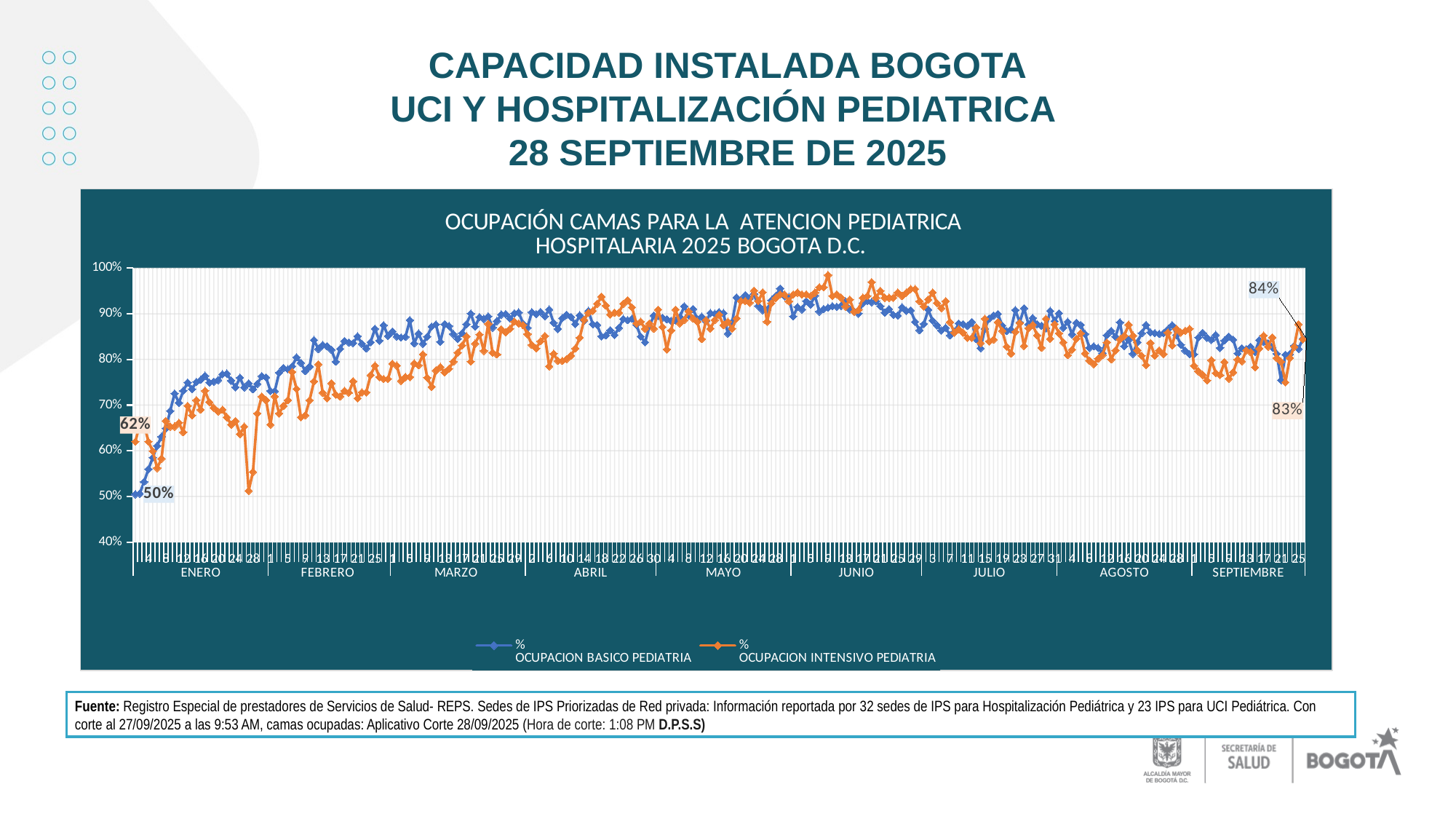

# CAPACIDAD INSTALADA BOGOTA UCI Y HOSPITALIZACIÓN PEDIATRICA 28 SEPTIEMBRE DE 2025

### Chart: OCUPACIÓN CAMAS PARA LA  ATENCION PEDIATRICA
HOSPITALARIA 2025 BOGOTA D.C.

| Category | %
OCUPACION BASICO PEDIATRIA | %
OCUPACION INTENSIVO PEDIATRIA |
|---|---|---|
| 1 | 0.5047683923705722 | 0.6198347107438017 |
| 2 | 0.5061307901907357 | 0.6570247933884298 |
| 3 | 0.532016348773842 | 0.6570247933884298 |
| 4 | 0.5599455040871935 | 0.6198347107438017 |
| 5 | 0.5851498637602179 | 0.5991735537190083 |
| 6 | 0.6110354223433242 | 0.5619834710743802 |
| 7 | 0.6307901907356949 | 0.5826446280991735 |
| 8 | 0.6491825613079019 | 0.6652892561983471 |
| 9 | 0.6873297002724795 | 0.6528925619834711 |
| 10 | 0.7254768392370572 | 0.6528925619834711 |
| 11 | 0.7050408719346049 | 0.6611570247933884 |
| 12 | 0.7316076294277929 | 0.640495867768595 |
| 13 | 0.7493188010899182 | 0.6983471074380165 |
| 14 | 0.7350136239782016 | 0.6776859504132231 |
| 15 | 0.7506811989100818 | 0.7107438016528925 |
| 16 | 0.7554495912806539 | 0.6900826446280992 |
| 17 | 0.7643051771117166 | 0.731404958677686 |
| 18 | 0.7493188010899182 | 0.7066115702479339 |
| 19 | 0.7513623978201635 | 0.6942148760330579 |
| 20 | 0.7547683923705722 | 0.6859504132231405 |
| 21 | 0.7677111716621253 | 0.6900826446280992 |
| 22 | 0.7690735694822888 | 0.6735537190082644 |
| 23 | 0.7534059945504087 | 0.6570247933884298 |
| 24 | 0.739100817438692 | 0.6652892561983471 |
| 25 | 0.7602179836512262 | 0.6363636363636364 |
| 26 | 0.7384196185286104 | 0.6528925619834711 |
| 27 | 0.747766323024055 | 0.512396694214876 |
| 28 | 0.7347079037800688 | 0.5537190082644629 |
| 29 | 0.7463917525773196 | 0.6818181818181818 |
| 30 | 0.763573883161512 | 0.71900826446281 |
| 31 | 0.7608247422680412 | 0.7107438016528925 |
| 1 | 0.7312714776632302 | 0.6570247933884298 |
| 2 | 0.7305841924398625 | 0.71900826446281 |
| 3 | 0.7711340206185567 | 0.6818181818181818 |
| 4 | 0.7814432989690722 | 0.6983471074380165 |
| 5 | 0.7786941580756014 | 0.7107438016528925 |
| 6 | 0.7848797250859106 | 0.7727272727272727 |
| 7 | 0.8048109965635739 | 0.7355371900826446 |
| 8 | 0.7924398625429553 | 0.6735537190082644 |
| 9 | 0.7745704467353952 | 0.6776859504132231 |
| 10 | 0.784192439862543 | 0.7107438016528925 |
| 11 | 0.8426116838487973 | 0.7520661157024794 |
| 12 | 0.822680412371134 | 0.7892561983471075 |
| 13 | 0.8316151202749141 | 0.7272727272727273 |
| 14 | 0.8288659793814434 | 0.7148760330578512 |
| 15 | 0.8213058419243986 | 0.7479338842975206 |
| 16 | 0.7951890034364261 | 0.7231404958677686 |
| 17 | 0.8233676975945017 | 0.71900826446281 |
| 18 | 0.8405498281786942 | 0.731404958677686 |
| 19 | 0.8371134020618557 | 0.7272727272727273 |
| 20 | 0.8357388316151203 | 0.7520661157024794 |
| 21 | 0.8508591065292096 | 0.7148760330578512 |
| 22 | 0.8343642611683849 | 0.7280334728033473 |
| 23 | 0.8240549828178694 | 0.7280334728033473 |
| 24 | 0.8378006872852234 | 0.7656903765690377 |
| 25 | 0.8673539518900344 | 0.7866108786610879 |
| 26 | 0.8412371134020619 | 0.7615062761506276 |
| 27 | 0.874914089347079 | 0.7573221757322176 |
| 28 | 0.8515463917525773 | 0.7573221757322176 |
| 1 | 0.8611683848797251 | 0.7907949790794979 |
| 2 | 0.8501718213058419 | 0.7866108786610879 |
| 3 | 0.8481099656357388 | 0.7531380753138075 |
| 4 | 0.8494845360824742 | 0.7615062761506276 |
| 5 | 0.8859106529209622 | 0.7615062761506276 |
| 6 | 0.8351498637602179 | 0.7913385826771654 |
| 7 | 0.8569482288828338 | 0.7874015748031497 |
| 8 | 0.8344686648501363 | 0.8110236220472441 |
| 9 | 0.8501362397820164 | 0.7598425196850394 |
| 10 | 0.8719346049046321 | 0.7401574803149606 |
| 11 | 0.8767029972752044 | 0.7755905511811023 |
| 12 | 0.8385558583106267 | 0.7834645669291339 |
| 13 | 0.8773841961852861 | 0.7716535433070866 |
| 14 | 0.8732203389830508 | 0.7795275590551181 |
| 15 | 0.855593220338983 | 0.7952755905511811 |
| 16 | 0.8447457627118644 | 0.8149606299212598 |
| 17 | 0.8576271186440678 | 0.8307086614173228 |
| 18 | 0.8772881355932204 | 0.8503937007874016 |
| 19 | 0.9003389830508475 | 0.7952755905511811 |
| 20 | 0.871864406779661 | 0.8346456692913385 |
| 21 | 0.8928813559322034 | 0.8543307086614174 |
| 22 | 0.8888135593220339 | 0.8188976377952756 |
| 23 | 0.8942372881355932 | 0.8779527559055118 |
| 24 | 0.8698305084745763 | 0.8149606299212598 |
| 25 | 0.8840677966101695 | 0.8110236220472441 |
| 26 | 0.8983050847457628 | 0.8661417322834646 |
| 27 | 0.8996610169491526 | 0.859375 |
| 28 | 0.8894915254237288 | 0.8671875 |
| 29 | 0.9010169491525424 | 0.8828125 |
| 30 | 0.9030508474576271 | 0.87890625 |
| 31 | 0.8786440677966102 | 0.875 |
| 1 | 0.8694765465669613 | 0.85546875 |
| 2 | 0.9034670292318151 | 0.83203125 |
| 3 | 0.8993881713120326 | 0.82421875 |
| 4 | 0.9041468388851122 | 0.83984375 |
| 5 | 0.8946295037389531 | 0.8515625 |
| 6 | 0.9095853161114887 | 0.78515625 |
| 7 | 0.8803535010197144 | 0.8125 |
| 8 | 0.8667573079537729 | 0.796875 |
| 9 | 0.8905506458191706 | 0.796875 |
| 10 | 0.8980285520054385 | 0.80078125 |
| 11 | 0.8932698844323589 | 0.80859375 |
| 12 | 0.8776342624065262 | 0.82421875 |
| 13 | 0.8966689326988443 | 0.84765625 |
| 14 | 0.8851121685927941 | 0.88671875 |
| 15 | 0.9061862678450034 | 0.90234375 |
| 16 | 0.8769544527532291 | 0.90625 |
| 17 | 0.8755948334466349 | 0.921875 |
| 18 | 0.8508474576271187 | 0.9375 |
| 19 | 0.8528813559322034 | 0.91796875 |
| 20 | 0.8637288135593221 | 0.8984375 |
| 21 | 0.8535593220338983 | 0.90234375 |
| 22 | 0.8691525423728813 | 0.90234375 |
| 23 | 0.8887390424814565 | 0.921875 |
| 24 | 0.8860418071476737 | 0.9296875 |
| 25 | 0.8894133513149022 | 0.9140625 |
| 26 | 0.8759271746459879 | 0.87890625 |
| 27 | 0.8503034389750506 | 0.8828125 |
| 28 | 0.837491571139582 | 0.8671875 |
| 29 | 0.8725556304787593 | 0.8787878787878788 |
| 30 | 0.8961564396493594 | 0.8674242424242424 |
| 1 | 0.894807821982468 | 0.9090909090909091 |
| 2 | 0.8914362778152394 | 0.8712121212121212 |
| 3 | 0.8880647336480108 | 0.821969696969697 |
| 4 | 0.8846931894807822 | 0.8636363636363636 |
| 5 | 0.8853674983142279 | 0.9090909090909091 |
| 6 | 0.8934592043155766 | 0.8787878787878788 |
| 7 | 0.916385704652731 | 0.8863636363636364 |
| 8 | 0.896969696969697 | 0.9053030303030303 |
| 9 | 0.9104377104377105 | 0.8901515151515151 |
| 10 | 0.8882154882154882 | 0.8825757575757576 |
| 11 | 0.8936026936026936 | 0.8446969696969697 |
| 12 | 0.8835016835016835 | 0.8863636363636364 |
| 13 | 0.9015405224380442 | 0.8674242424242424 |
| 14 | 0.9002009377093101 | 0.8863636363636364 |
| 15 | 0.9035498995311454 | 0.8977272727272727 |
| 16 | 0.9015405224380442 | 0.875 |
| 17 | 0.8566644340254521 | 0.8825757575757576 |
| 18 | 0.8821165438713998 | 0.8674242424242424 |
| 19 | 0.9356999330207636 | 0.8901515151515151 |
| 20 | 0.9310113864701942 | 0.928030303030303 |
| 21 | 0.9410582719356999 | 0.928030303030303 |
| 22 | 0.933288859239493 | 0.9242424242424242 |
| 23 | 0.9432955303535691 | 0.9507575757575758 |
| 24 | 0.9172781854569713 | 0.928030303030303 |
| 25 | 0.9079386257505003 | 0.946969696969697 |
| 26 | 0.9079386257505003 | 0.8825757575757576 |
| 27 | 0.9297771775827144 | 0.9233716475095786 |
| 28 | 0.9392302498311952 | 0.9348659003831418 |
| 29 | 0.9554355165428764 | 0.9425287356321839 |
| 30 | 0.9385437541750167 | 0.9425287356321839 |
| 31 | 0.9365499008592201 | 0.9272030651340997 |
| 1 | 0.8942498347653668 | 0.9425287356321839 |
| 2 | 0.914738929279577 | 0.946360153256705 |
| 3 | 0.9094514210178454 | 0.9425287356321839 |
| 4 | 0.928005284015852 | 0.9425287356321839 |
| 5 | 0.9200792602377807 | 0.9386973180076629 |
| 6 | 0.939894319682959 | 0.946360153256705 |
| 7 | 0.904887714663144 | 0.9580152671755725 |
| 8 | 0.9108322324966975 | 0.9580152671755725 |
| 9 | 0.9134742404227213 | 0.9847328244274809 |
| 10 | 0.916776750330251 | 0.9389312977099237 |
| 11 | 0.9155672823218998 | 0.9427480916030534 |
| 12 | 0.9175461741424802 | 0.9351145038167938 |
| 13 | 0.9274406332453826 | 0.916030534351145 |
| 14 | 0.9096306068601583 | 0.9312977099236641 |
| 15 | 0.9050131926121372 | 0.9045801526717557 |
| 16 | 0.9003957783641161 | 0.9083969465648855 |
| 17 | 0.9234828496042217 | 0.9351145038167938 |
| 18 | 0.9281002638522428 | 0.9389312977099237 |
| 19 | 0.9254617414248021 | 0.9694656488549618 |
| 20 | 0.9276228419654714 | 0.9351145038167938 |
| 21 | 0.9169986719787516 | 0.950381679389313 |
| 22 | 0.9023904382470119 | 0.9351145038167938 |
| 23 | 0.9103585657370518 | 0.9351145038167938 |
| 24 | 0.897742363877822 | 0.9351145038167938 |
| 25 | 0.896414342629482 | 0.9465648854961832 |
| 26 | 0.9143426294820717 | 0.9389312977099237 |
| 27 | 0.9063745019920318 | 0.9465648854961832 |
| 28 | 0.9077025232403718 | 0.9541984732824428 |
| 29 | 0.8824701195219123 | 0.9541984732824428 |
| 30 | 0.8638778220451527 | 0.9274809160305344 |
| 1 | 0.8778220451527224 | 0.916030534351145 |
| 2 | 0.9090305444887118 | 0.9312977099236641 |
| 3 | 0.8851261620185923 | 0.9465648854961832 |
| 4 | 0.8748335552596538 | 0.9236641221374046 |
| 5 | 0.8635153129161118 | 0.9122137404580153 |
| 6 | 0.8695073235685752 | 0.9274809160305344 |
| 7 | 0.8528628495339547 | 0.8816793893129771 |
| 8 | 0.8608521970705726 | 0.8587786259541985 |
| 9 | 0.8788282290279628 | 0.8664122137404581 |
| 10 | 0.8773209549071618 | 0.8587786259541985 |
| 11 | 0.8735019973368842 | 0.8473282442748091 |
| 12 | 0.8821954484605087 | 0.8473282442748091 |
| 13 | 0.8447121820615796 | 0.8702290076335878 |
| 14 | 0.8246318607764391 | 0.8358778625954199 |
| 15 | 0.8674698795180723 | 0.8893129770992366 |
| 16 | 0.8895582329317269 | 0.8396946564885496 |
| 17 | 0.8962516733601071 | 0.8435114503816794 |
| 18 | 0.8995983935742972 | 0.8816793893129771 |
| 19 | 0.8741633199464525 | 0.8625954198473282 |
| 20 | 0.8621151271753681 | 0.8282442748091603 |
| 21 | 0.8654618473895582 | 0.8129770992366412 |
| 22 | 0.9081081081081082 | 0.8604651162790697 |
| 23 | 0.8810810810810811 | 0.8798449612403101 |
| 24 | 0.9121621621621622 | 0.8294573643410853 |
| 25 | 0.8772048846675712 | 0.8682170542635659 |
| 26 | 0.8907734056987788 | 0.875968992248062 |
| 27 | 0.8772048846675712 | 0.8527131782945736 |
| 28 | 0.8738127544097694 | 0.8255813953488372 |
| 29 | 0.8683853459972863 | 0.8888888888888888 |
| 30 | 0.9063772048846676 | 0.8452380952380952 |
| 31 | 0.8839891451831751 | 0.876984126984127 |
| 1 | 0.9009497964721845 | 0.8571428571428571 |
| 2 | 0.8694765465669613 | 0.8373015873015873 |
| 3 | 0.8823929299796057 | 0.8095238095238095 |
| 4 | 0.8552005438477226 | 0.8214285714285714 |
| 5 | 0.8803535010197144 | 0.8452380952380952 |
| 6 | 0.8755948334466349 | 0.8571428571428571 |
| 7 | 0.8558803535010198 | 0.8134920634920635 |
| 8 | 0.8252889191026512 | 0.7976190476190477 |
| 9 | 0.8286879673691366 | 0.7896825396825397 |
| 10 | 0.8252889191026512 | 0.8015873015873016 |
| 11 | 0.813858695652174 | 0.8095238095238095 |
| 12 | 0.8532608695652174 | 0.8373015873015873 |
| 13 | 0.8627717391304348 | 0.8 |
| 14 | 0.8498641304347826 | 0.82 |
| 15 | 0.8811141304347826 | 0.844 |
| 16 | 0.8288043478260869 | 0.852 |
| 17 | 0.8430706521739131 | 0.876 |
| 18 | 0.8125 | 0.852 |
| 19 | 0.8376358695652174 | 0.82 |
| 20 | 0.8573369565217391 | 0.808 |
| 21 | 0.8756793478260869 | 0.788 |
| 22 | 0.859375 | 0.836 |
| 23 | 0.8578199052132701 | 0.808 |
| 24 | 0.8557887610020312 | 0.82 |
| 25 | 0.8578199052132701 | 0.812 |
| 26 | 0.8659444820582262 | 0.8588709677419355 |
| 27 | 0.8751686909581646 | 0.8306451612903226 |
| 28 | 0.8535762483130904 | 0.8669354838709677 |
| 29 | 0.8319838056680162 | 0.8588709677419355 |
| 30 | 0.8191632928475033 | 0.8629032258064516 |
| 31 | 0.8117408906882592 | 0.8669354838709677 |
| 1 | 0.8110661268556005 | 0.7862903225806451 |
| 2 | 0.8481781376518218 | 0.7741935483870968 |
| 3 | 0.8582995951417004 | 0.7661290322580645 |
| 4 | 0.8475033738191633 | 0.7540322580645161 |
| 5 | 0.8427800269905533 | 0.7983870967741935 |
| 6 | 0.8535762483130904 | 0.7701612903225806 |
| 7 | 0.8252361673414305 | 0.7661290322580645 |
| 8 | 0.8414304993252362 | 0.7943548387096774 |
| 9 | 0.8502024291497976 | 0.7580645161290323 |
| 10 | 0.8434547908232118 | 0.772 |
| 11 | 0.8130904183535762 | 0.8 |
| 12 | 0.8245614035087719 | 0.796 |
| 13 | 0.8225371120107963 | 0.82 |
| 14 | 0.8279352226720648 | 0.816 |
| 15 | 0.8165075034106412 | 0.7827868852459017 |
| 16 | 0.8424283765347885 | 0.8237704918032787 |
| 17 | 0.8383356070941337 | 0.8524590163934426 |
| 18 | 0.8356070941336972 | 0.8278688524590164 |
| 19 | 0.8260572987721692 | 0.8483606557377049 |
| 20 | 0.8124147339699863 | 0.8032786885245902 |
| 21 | 0.7544338335607094 | 0.7950819672131147 |
| 22 | 0.810368349249659 | 0.75 |
| 23 | 0.8115147361206305 | 0.8032786885245902 |
| 24 | 0.8300205620287868 | 0.8278688524590164 |
| 25 | 0.8231665524331734 | 0.8770491803278688 |
| 26 | 0.8457847840986977 | 0.8442622950819673 |
Fuente: Registro Especial de prestadores de Servicios de Salud- REPS. Sedes de IPS Priorizadas de Red privada: Información reportada por 32 sedes de IPS para Hospitalización Pediátrica y 23 IPS para UCI Pediátrica. Con corte al 27/09/2025 a las 9:53 AM, camas ocupadas: Aplicativo Corte 28/09/2025 (Hora de corte: 1:08 PM D.P.S.S)